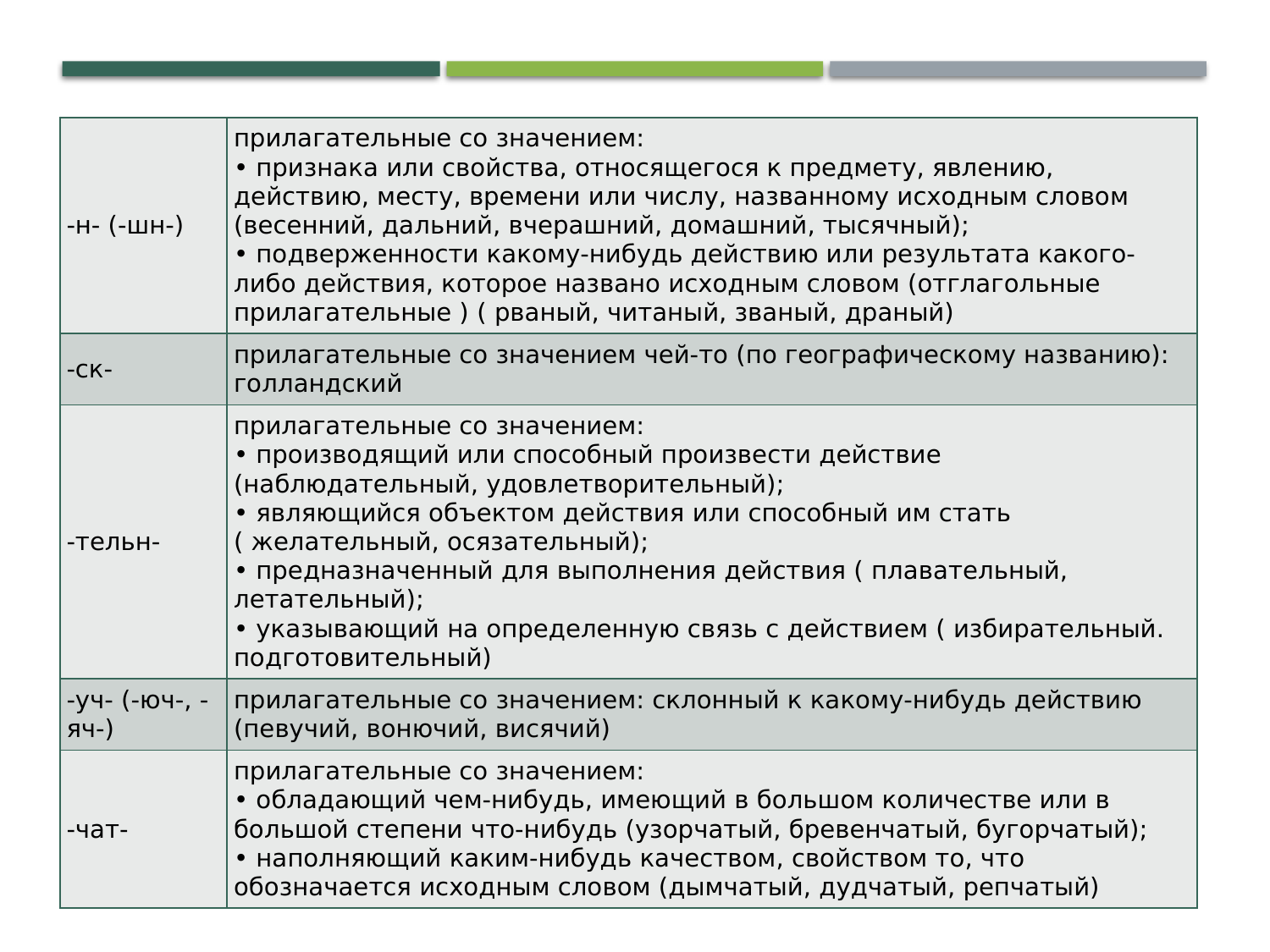

| -н- (-шн-) | прилагательные со значением:  • признака или свойства, относящегося к предмету, явлению, действию, месту, времени или числу, названному исходным словом (весенний, дальний, вчерашний, домашний, тысячный);  • подверженности какому-нибудь действию или результата какого-либо действия, которое названо исходным словом (отглагольные прилагательные ) ( рваный, читаный, званый, драный) |
| --- | --- |
| -ск- | прилагательные со значением чей-то (по географическому названию): голландский |
| -тельн- | прилагательные со значением:  • производящий или способный произвести действие (наблюдательный, удовлетворительный);  • являющийся объектом действия или способный им стать ( желательный, осязательный);  • предназначенный для выполнения действия ( плавательный, летательный);  • указывающий на определенную связь с действием ( избирательный. подготовительный) |
| -уч- (-юч-, -яч-) | прилагательные со значением: склонный к какому-нибудь действию (певучий, вонючий, висячий) |
| -чат- | прилагательные со значением:  • обладающий чем-нибудь, имеющий в большом количестве или в большой степени что-нибудь (узорчатый, бревенчатый, бугорчатый);  • наполняющий каким-нибудь качеством, свойством то, что обозначается исходным словом (дымчатый, дудчатый, репчатый) |
14